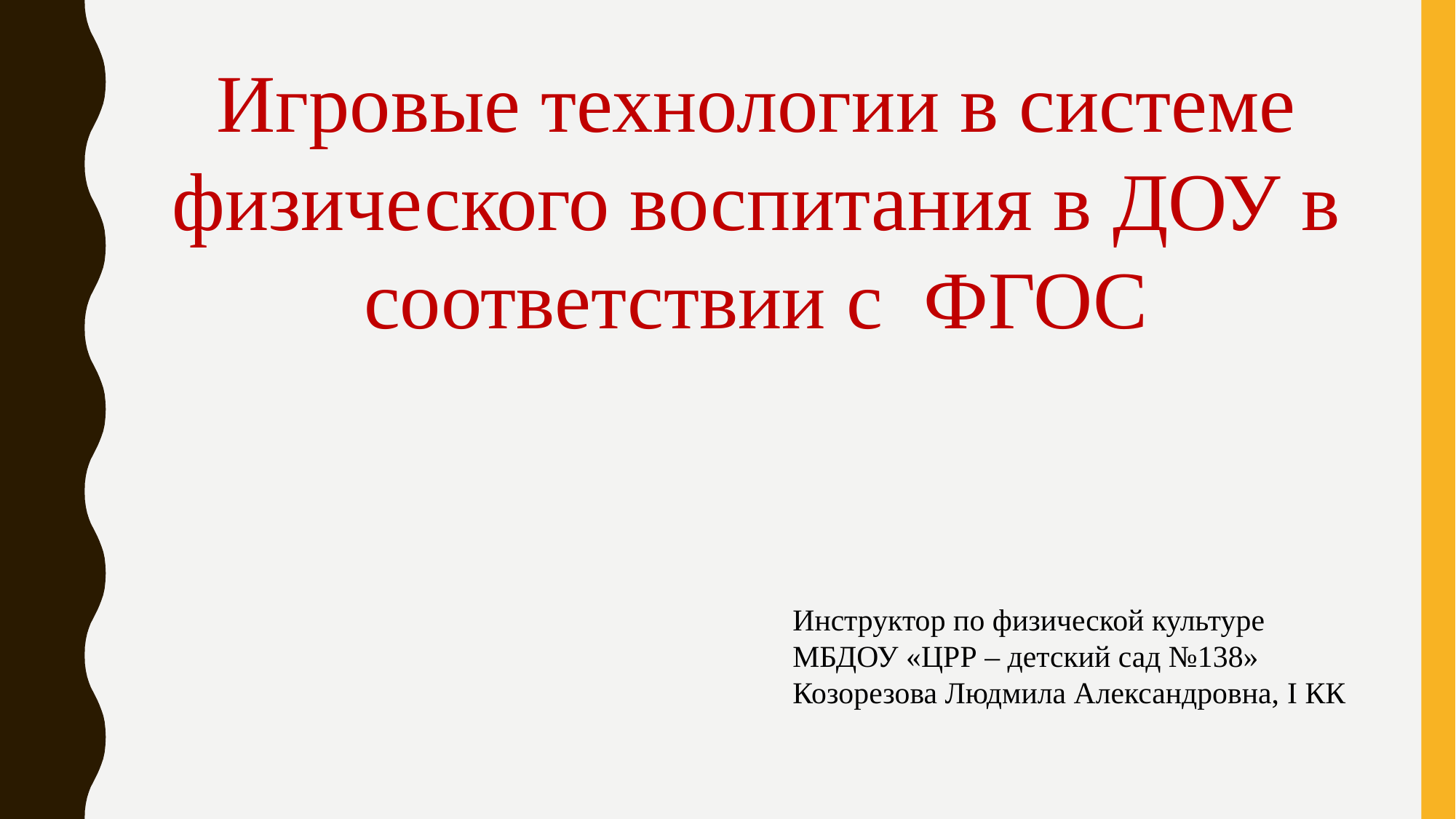

Игровые технологии в системе физического воспитания в ДОУ в соответствии с  ФГОС
Инструктор по физической культуре
МБДОУ «ЦРР – детский сад №138»
Козорезова Людмила Александровна, I КК